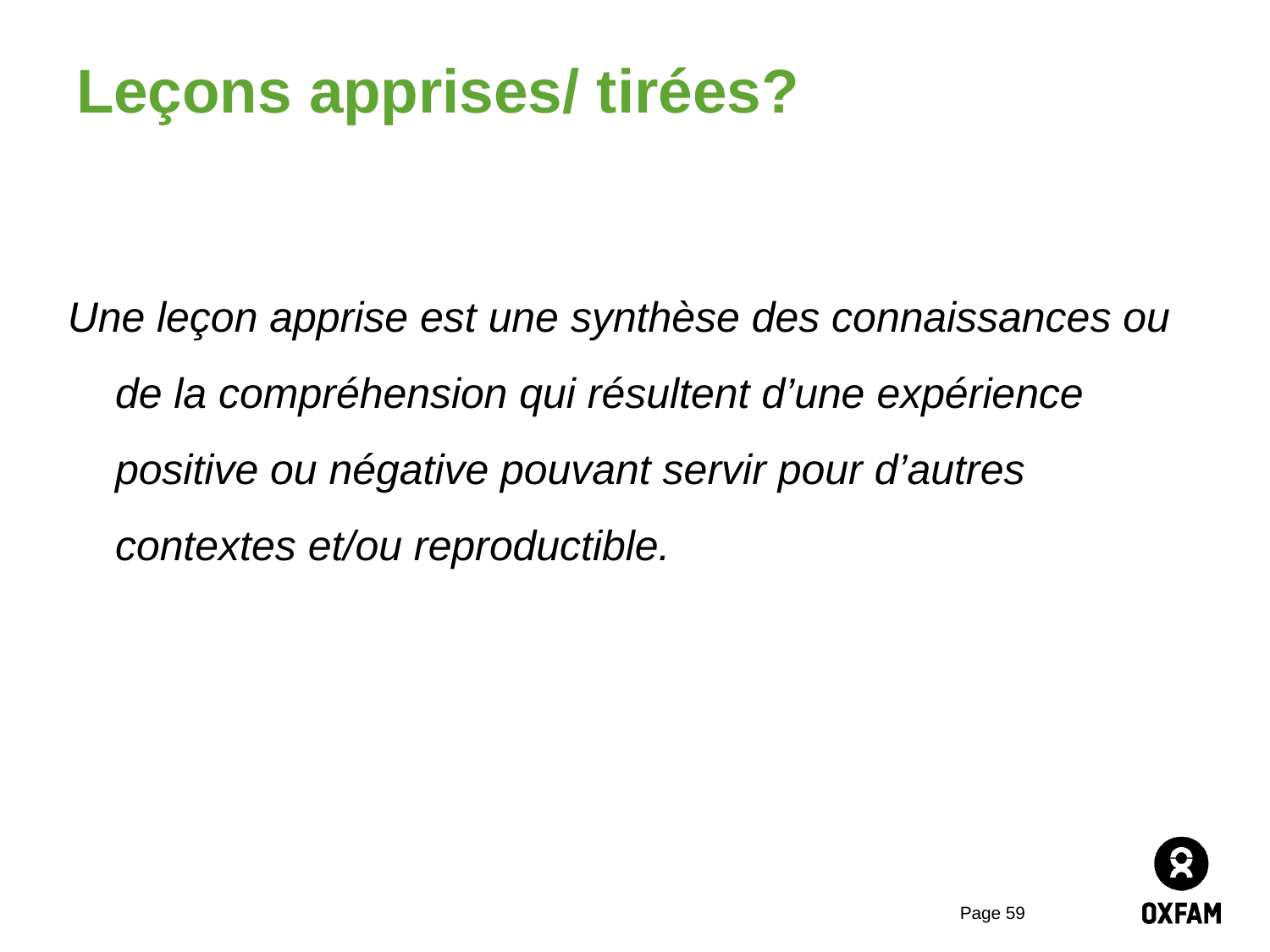

# Leçons apprises/ tirées?

Une leçon apprise est une synthèse des connaissances ou de la compréhension qui résultent d’une expérience positive ou négative pouvant servir pour d’autres contextes et/ou reproductible.